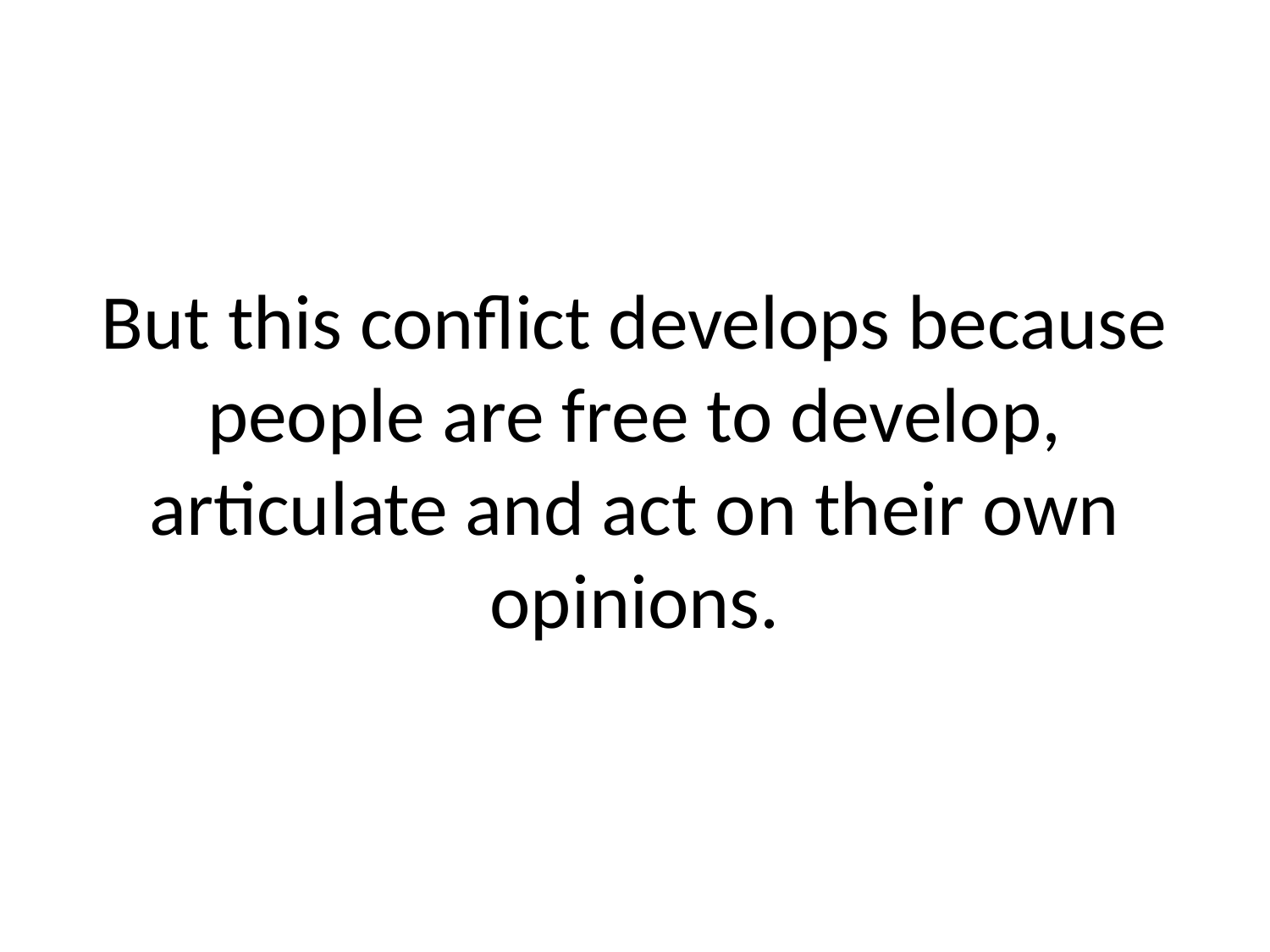

# But this conflict develops because people are free to develop, articulate and act on their own opinions.